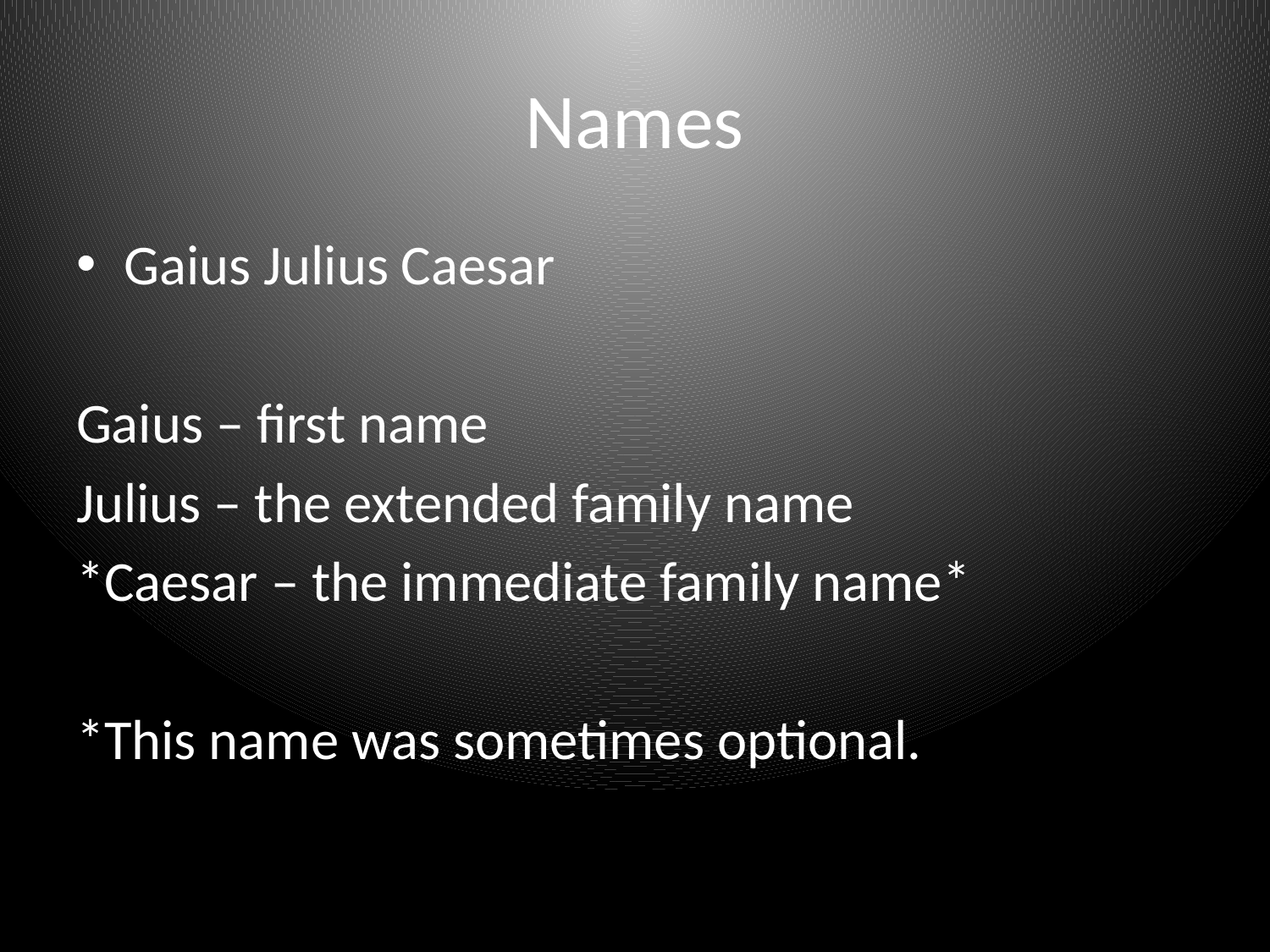

# Names
Gaius Julius Caesar

Gaius – first name
Julius – the extended family name
*Caesar – the immediate family name*

*This name was sometimes optional.